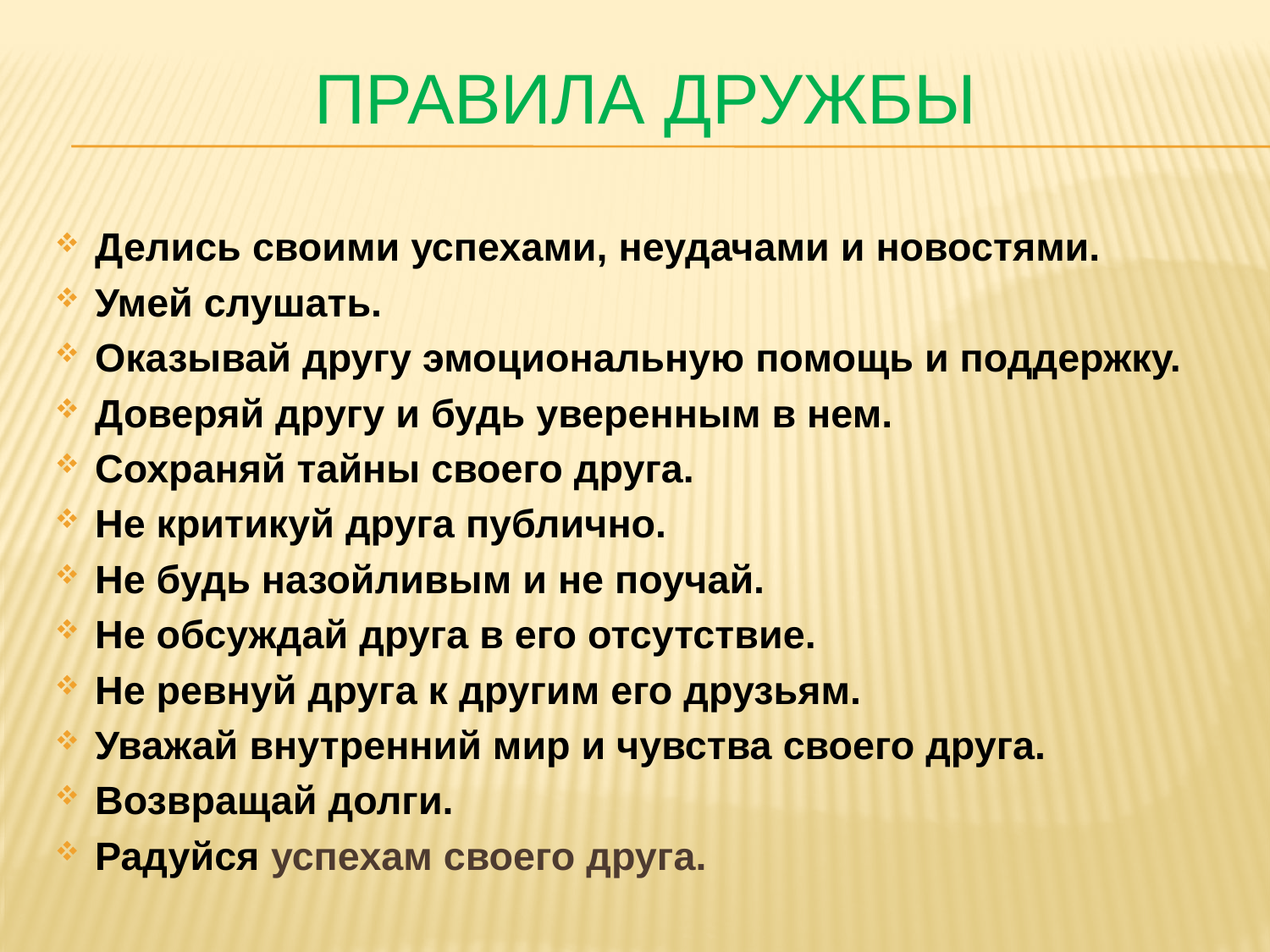

# Правила дружбы
Делись своими успехами, неудачами и новостями.
Умей слушать.
Оказывай другу эмоциональную помощь и поддержку.
Доверяй другу и будь уверенным в нем.
Сохраняй тайны своего друга.
Не критикуй друга публично.
Не будь назойливым и не поучай.
Не обсуждай друга в его отсутствие.
Не ревнуй друга к другим его друзьям.
Уважай внутренний мир и чувства своего друга.
Возвращай долги.
Радуйся успехам своего друга.